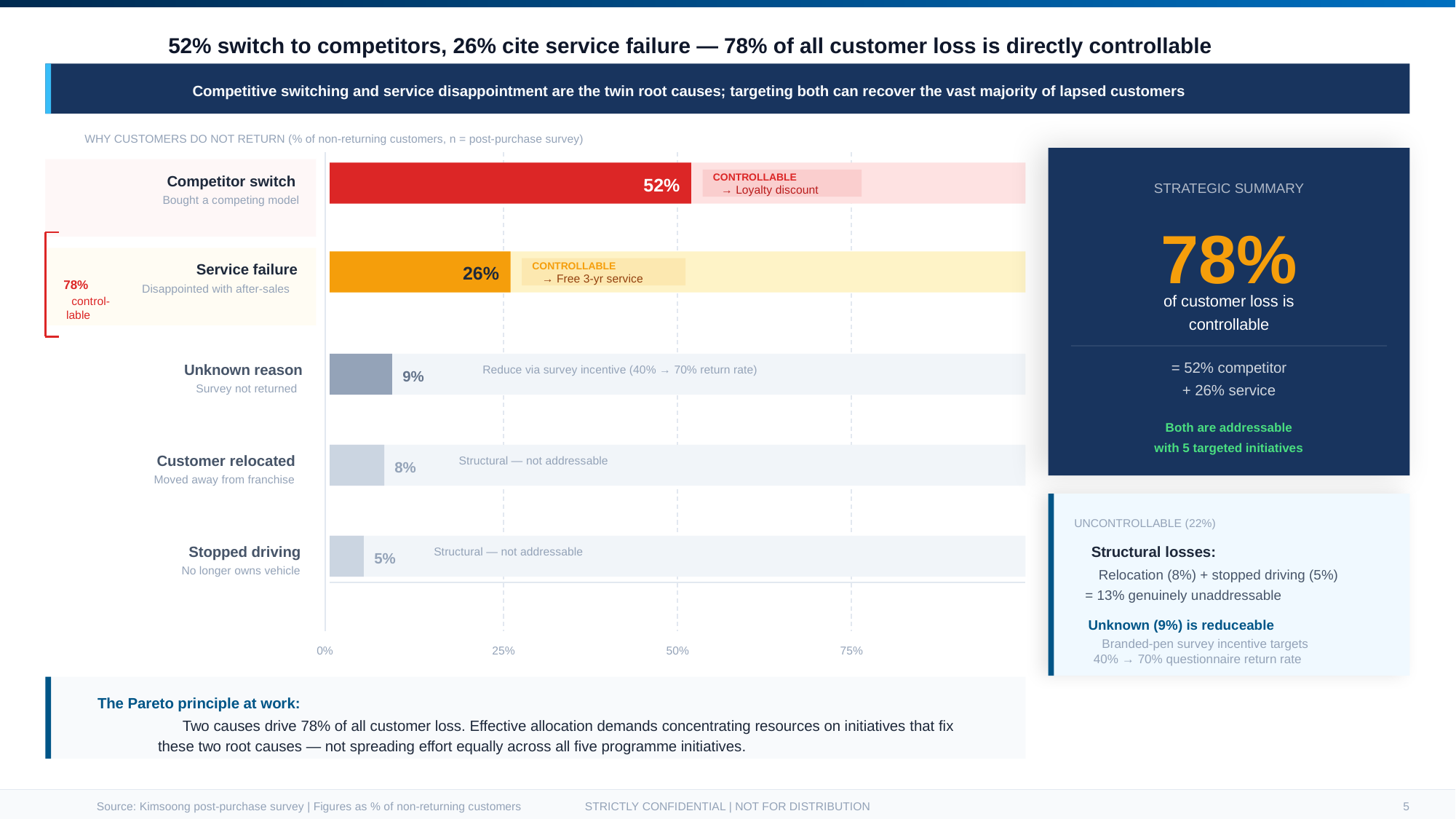

52% switch to competitors, 26% cite service failure — 78% of all customer loss is directly controllable

Competitive switching and service disappointment are the twin root causes; targeting both can recover the vast majority of lapsed customers
WHY CUSTOMERS DO NOT RETURN (% of non-returning customers, n = post-purchase survey)

CONTROLLABLE
Competitor switch
52%
STRATEGIC SUMMARY
→ Loyalty discount
Bought a competing model
78%

CONTROLLABLE
Service failure
26%
→ Free 3-yr service
78%
Disappointed with after-sales
of customer loss is
control-
lable
controllable

= 52% competitor
Unknown reason
Reduce via survey incentive (40% → 70% return rate)
9%
+ 26% service
Survey not returned
Both are addressable
with 5 targeted initiatives

Customer relocated
Structural — not addressable
8%
Moved away from franchise

UNCONTROLLABLE (22%)

Stopped driving
Structural losses:
Structural — not addressable
5%
No longer owns vehicle
Relocation (8%) + stopped driving (5%)

= 13% genuinely unaddressable
Unknown (9%) is reduceable
Branded-pen survey incentive targets
0%
25%
50%
75%
40% → 70% questionnaire return rate

The Pareto principle at work:
Two causes drive 78% of all customer loss. Effective allocation demands concentrating resources on initiatives that fix
these two root causes — not spreading effort equally across all five programme initiatives.

Source: Kimsoong post-purchase survey | Figures as % of non-returning customers
STRICTLY CONFIDENTIAL | NOT FOR DISTRIBUTION
5